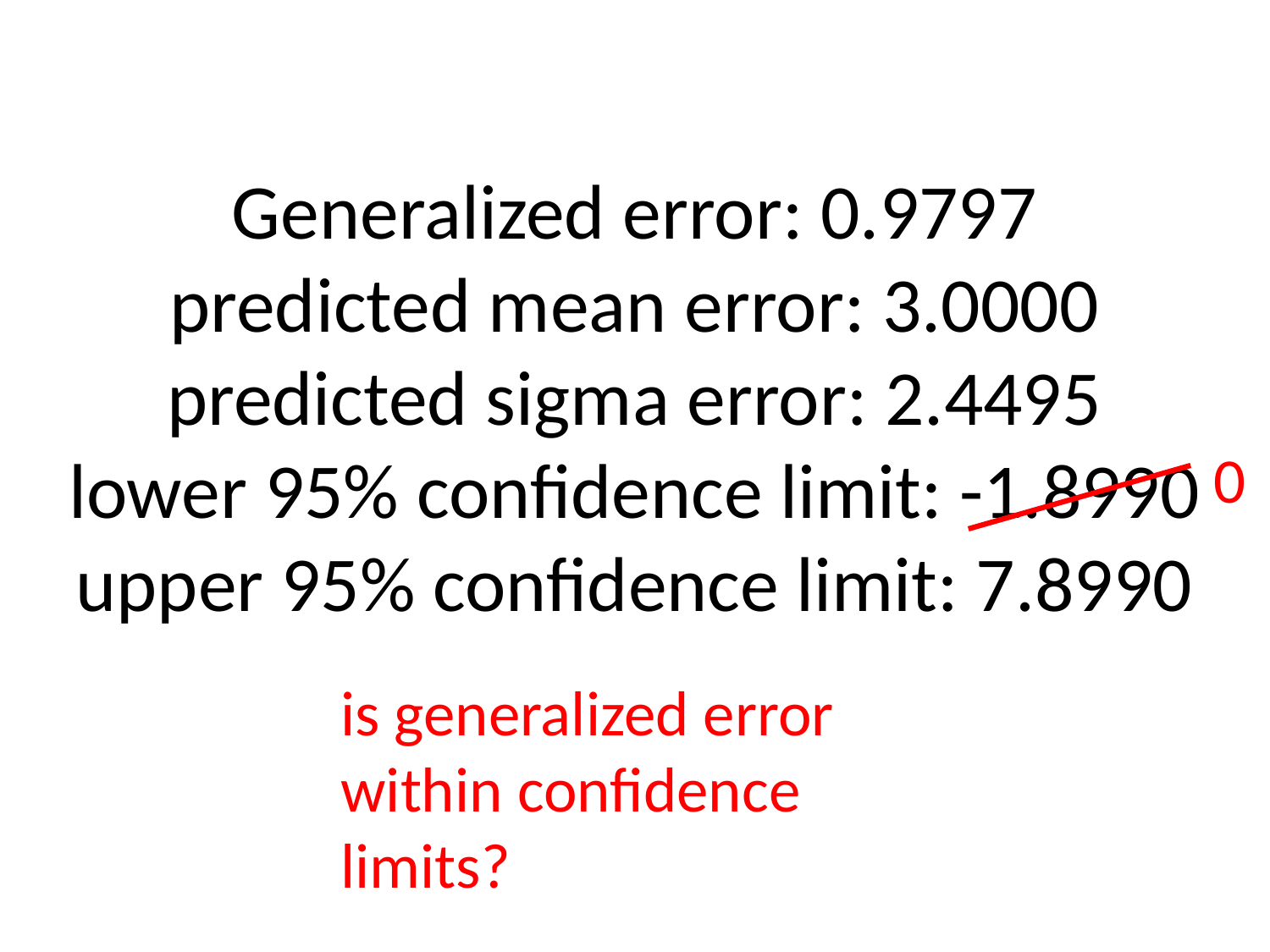

# Generalized error: 0.9797 predicted mean error: 3.0000 predicted sigma error: 2.4495 lower 95% confidence limit: -1.8990 upper 95% confidence limit: 7.8990
0
is generalized error within confidence limits?